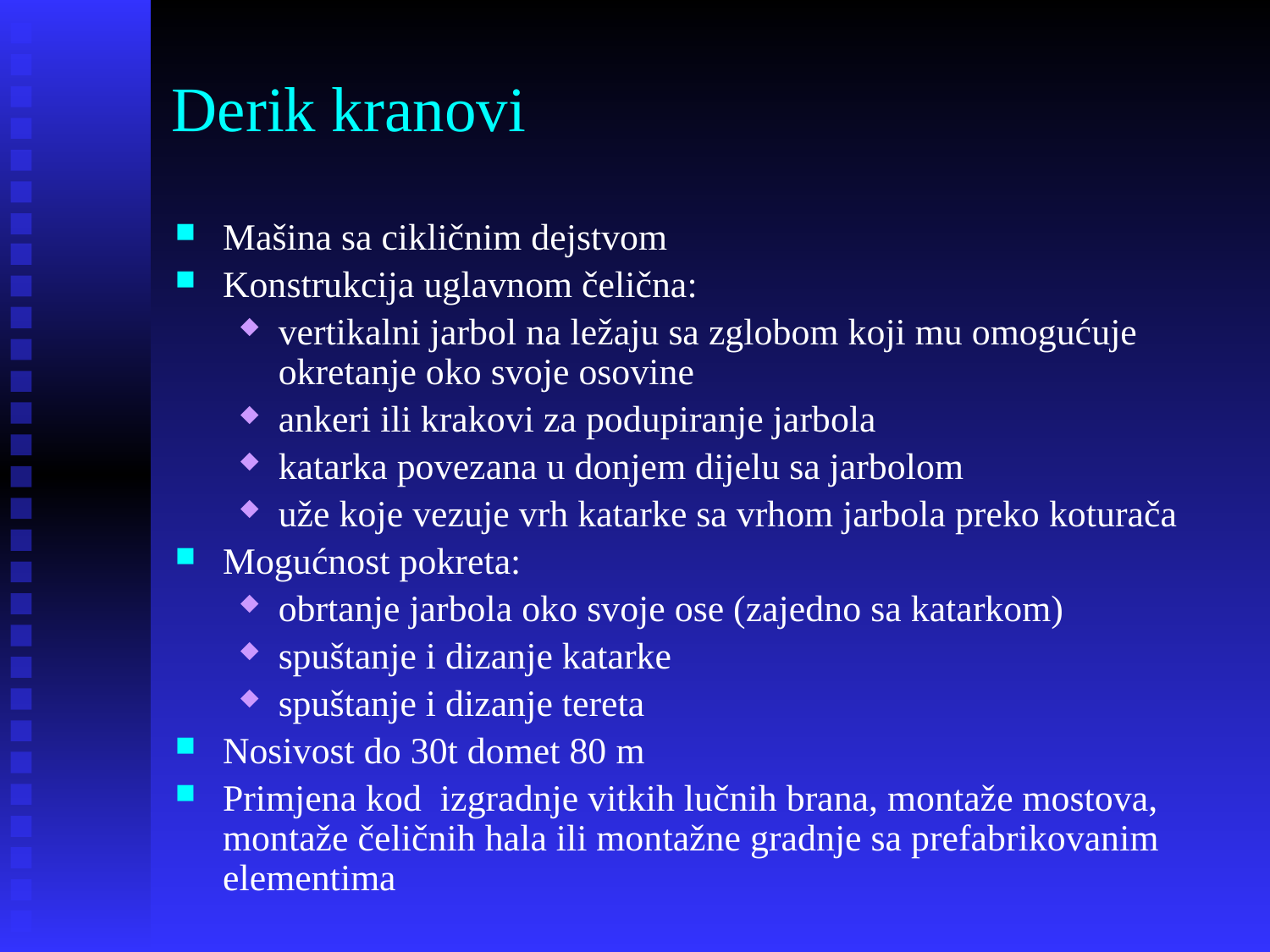

# Derik kranovi
Mašina sa cikličnim dejstvom
Konstrukcija uglavnom čelična:
vertikalni jarbol na ležaju sa zglobom koji mu omogućuje okretanje oko svoje osovine
ankeri ili krakovi za podupiranje jarbola
katarka povezana u donjem dijelu sa jarbolom
uže koje vezuje vrh katarke sa vrhom jarbola preko koturača
Mogućnost pokreta:
obrtanje jarbola oko svoje ose (zajedno sa katarkom)
spuštanje i dizanje katarke
spuštanje i dizanje tereta
Nosivost do 30t domet 80 m
Primjena kod  izgradnje vitkih lučnih brana, montaže mostova, montaže čeličnih hala ili montažne gradnje sa prefabrikovanim elementima